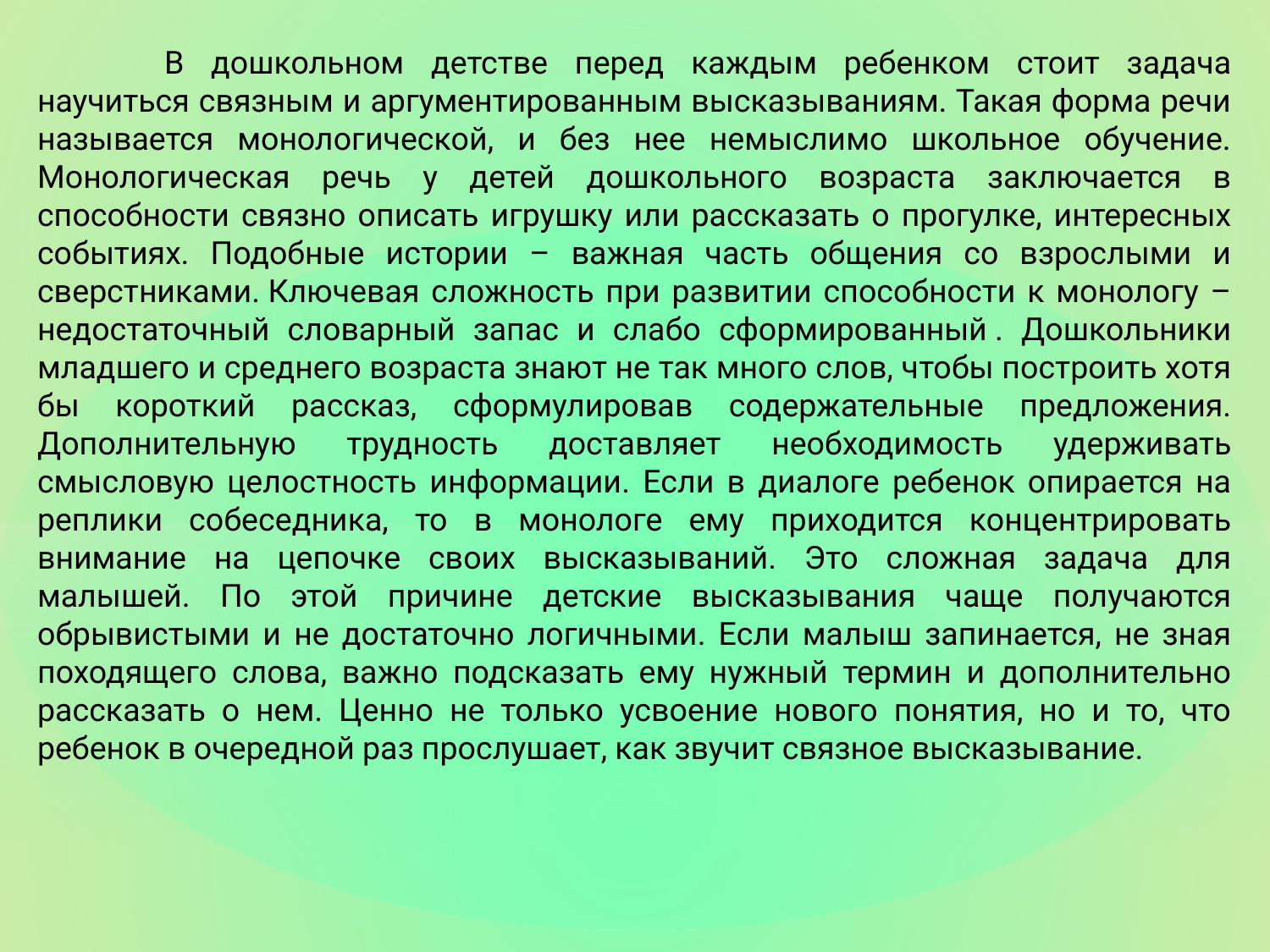

В дошкольном детстве перед каждым ребенком стоит задача научиться связным и аргументированным высказываниям. Такая форма речи называется монологической, и без нее немыслимо школьное обучение. Монологическая речь у детей дошкольного возраста заключается в способности связно описать игрушку или рассказать о прогулке, интересных событиях. Подобные истории – важная часть общения со взрослыми и сверстниками. Ключевая сложность при развитии способности к монологу – недостаточный словарный запас и слабо сформированный . Дошкольники младшего и среднего возраста знают не так много слов, чтобы построить хотя бы короткий рассказ, сформулировав содержательные предложения. Дополнительную трудность доставляет необходимость удерживать смысловую целостность информации. Если в диалоге ребенок опирается на реплики собеседника, то в монологе ему приходится концентрировать внимание на цепочке своих высказываний. Это сложная задача для малышей. По этой причине детские высказывания чаще получаются обрывистыми и не достаточно логичными. Если малыш запинается, не зная походящего слова, важно подсказать ему нужный термин и дополнительно рассказать о нем. Ценно не только усвоение нового понятия, но и то, что ребенок в очередной раз прослушает, как звучит связное высказывание.